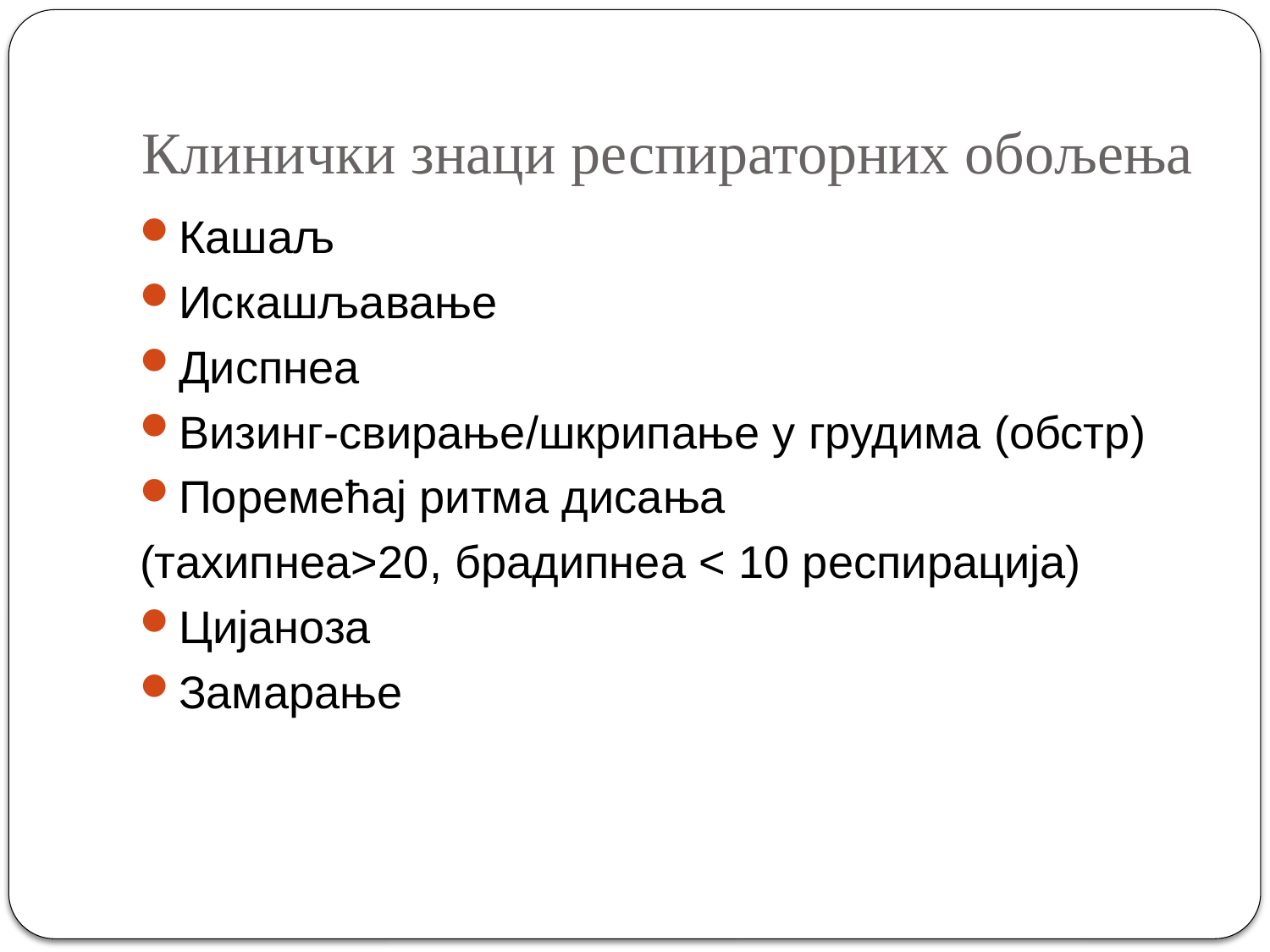

# Клинички знаци респираторних обољења
Кашаљ
Искашљавање
Диспнеа
Визинг-свирање/шкрипање у грудима (обстр)
Поремећај ритма дисања
(тахипнеа>20, брадипнеа < 10 респирација)
Цијаноза
Замарање